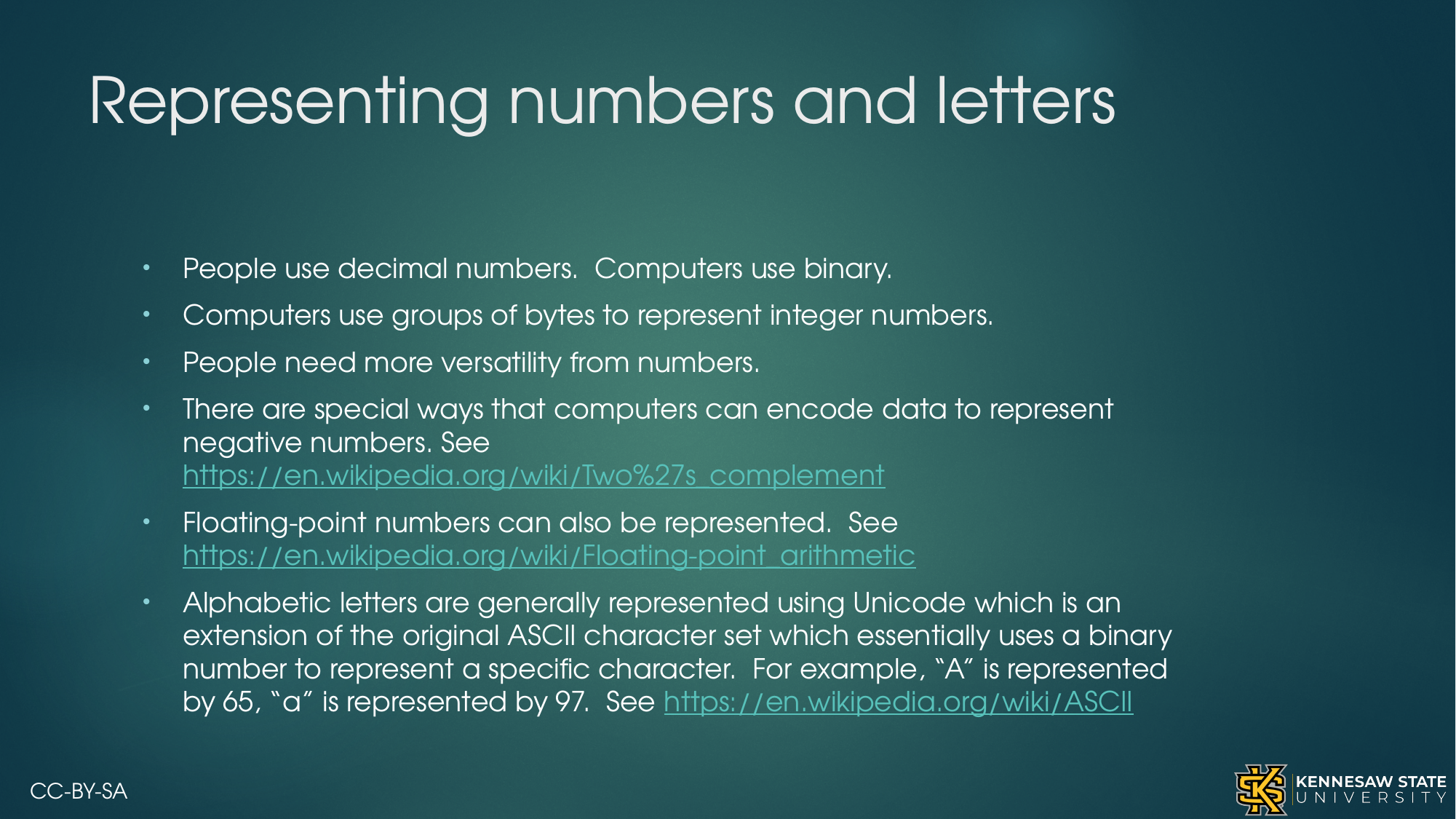

# Representing numbers and letters
People use decimal numbers.  Computers use binary.
Computers use groups of bytes to represent integer numbers.
People need more versatility from numbers.
There are special ways that computers can encode data to represent negative numbers. See https://en.wikipedia.org/wiki/Two%27s_complement
Floating-point numbers can also be represented.  See https://en.wikipedia.org/wiki/Floating-point_arithmetic
Alphabetic letters are generally represented using Unicode which is an extension of the original ASCII character set which essentially uses a binary number to represent a specific character.  For example, “A” is represented by 65, “a” is represented by 97.  See https://en.wikipedia.org/wiki/ASCII